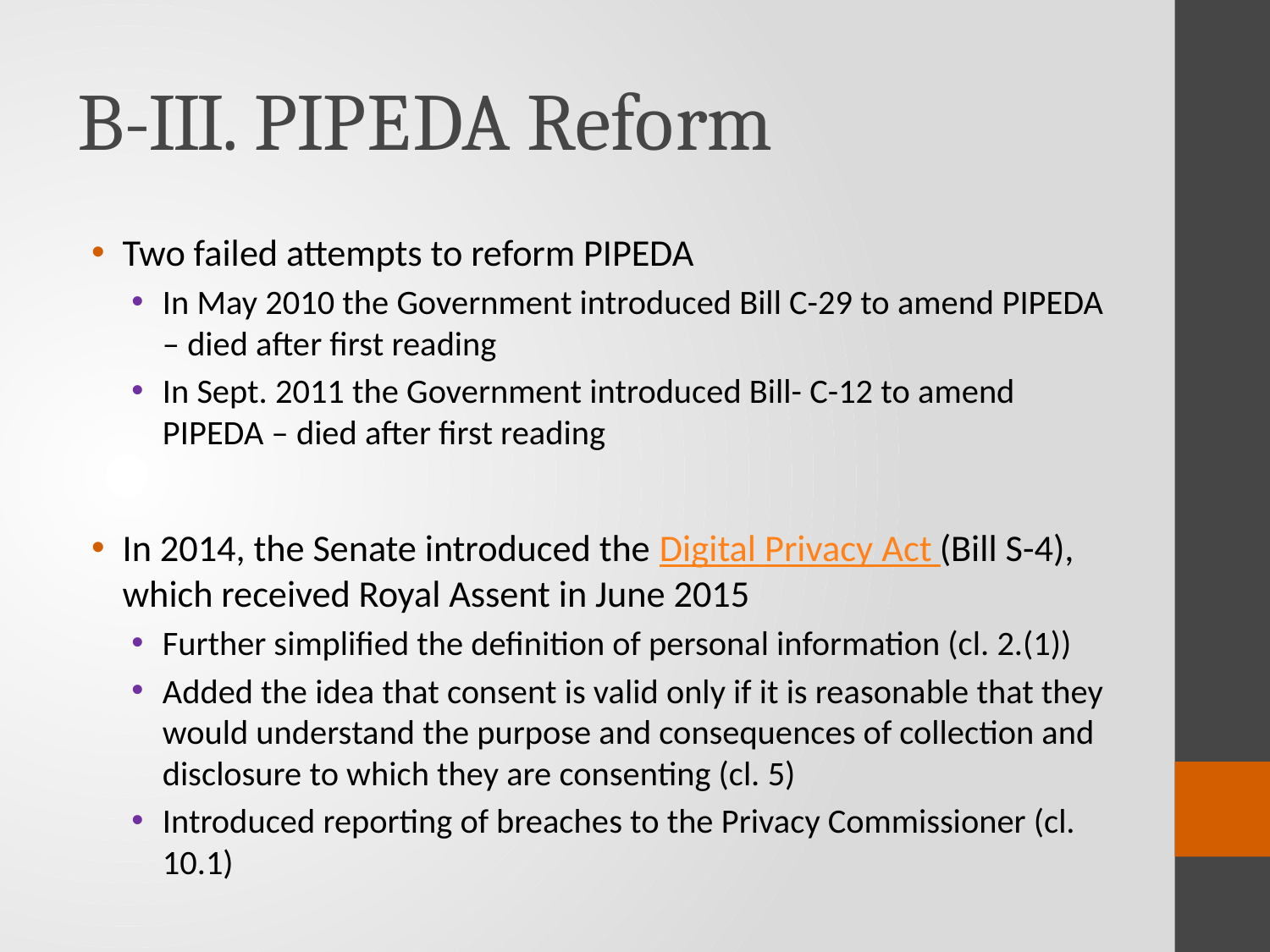

# B-III. PIPEDA Reform
Two failed attempts to reform PIPEDA
In May 2010 the Government introduced Bill C-29 to amend PIPEDA – died after first reading
In Sept. 2011 the Government introduced Bill- C-12 to amend PIPEDA – died after first reading

In 2014, the Senate introduced the Digital Privacy Act (Bill S-4), which received Royal Assent in June 2015
Further simplified the definition of personal information (cl. 2.(1))
Added the idea that consent is valid only if it is reasonable that they would understand the purpose and consequences of collection and disclosure to which they are consenting (cl. 5)
Introduced reporting of breaches to the Privacy Commissioner (cl. 10.1)